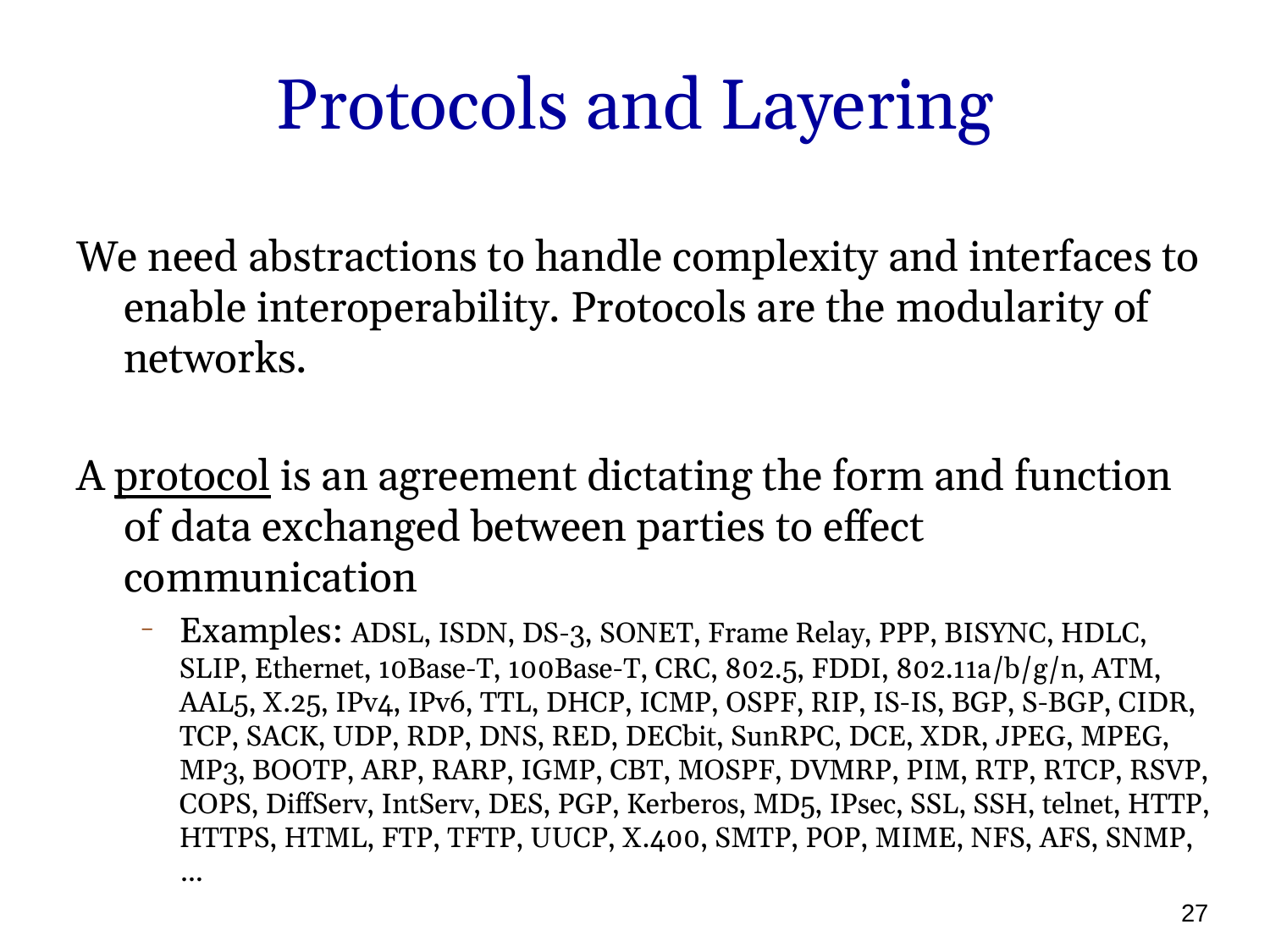

# Protocols and Layering
We need abstractions to handle complexity and interfaces to enable interoperability. Protocols are the modularity of networks.

A protocol is an agreement dictating the form and function of data exchanged between parties to effect communication
Examples: ADSL, ISDN, DS-3, SONET, Frame Relay, PPP, BISYNC, HDLC, SLIP, Ethernet, 10Base-T, 100Base-T, CRC, 802.5, FDDI, 802.11a/b/g/n, ATM, AAL5, X.25, IPv4, IPv6, TTL, DHCP, ICMP, OSPF, RIP, IS-IS, BGP, S-BGP, CIDR, TCP, SACK, UDP, RDP, DNS, RED, DECbit, SunRPC, DCE, XDR, JPEG, MPEG, MP3, BOOTP, ARP, RARP, IGMP, CBT, MOSPF, DVMRP, PIM, RTP, RTCP, RSVP, COPS, DiffServ, IntServ, DES, PGP, Kerberos, MD5, IPsec, SSL, SSH, telnet, HTTP, HTTPS, HTML, FTP, TFTP, UUCP, X.400, SMTP, POP, MIME, NFS, AFS, SNMP, …

 27